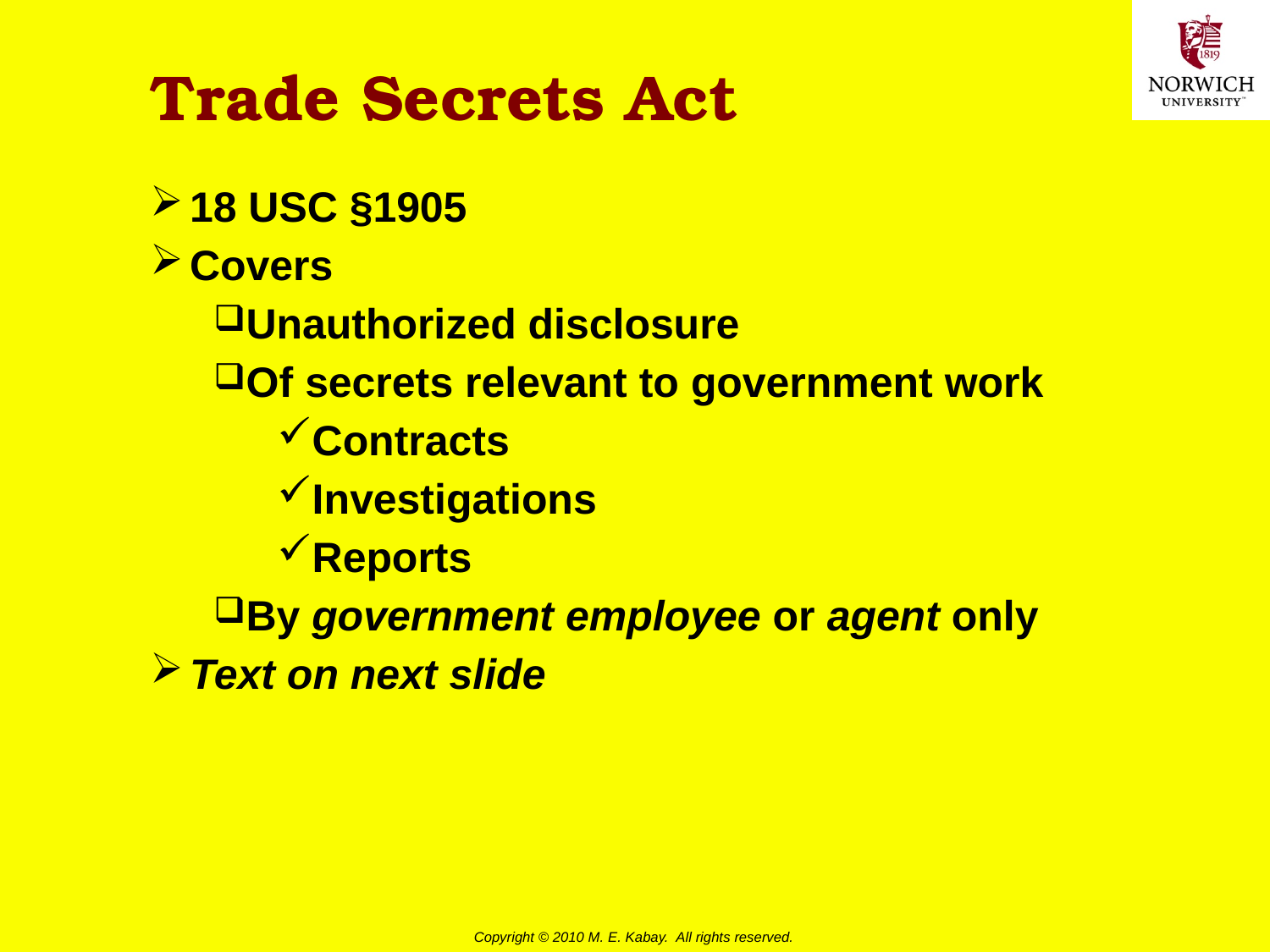

# Trade Secrets Act
18 USC §1905
Covers
Unauthorized disclosure
Of secrets relevant to government work
Contracts
Investigations
Reports
By government employee or agent only
Text on next slide